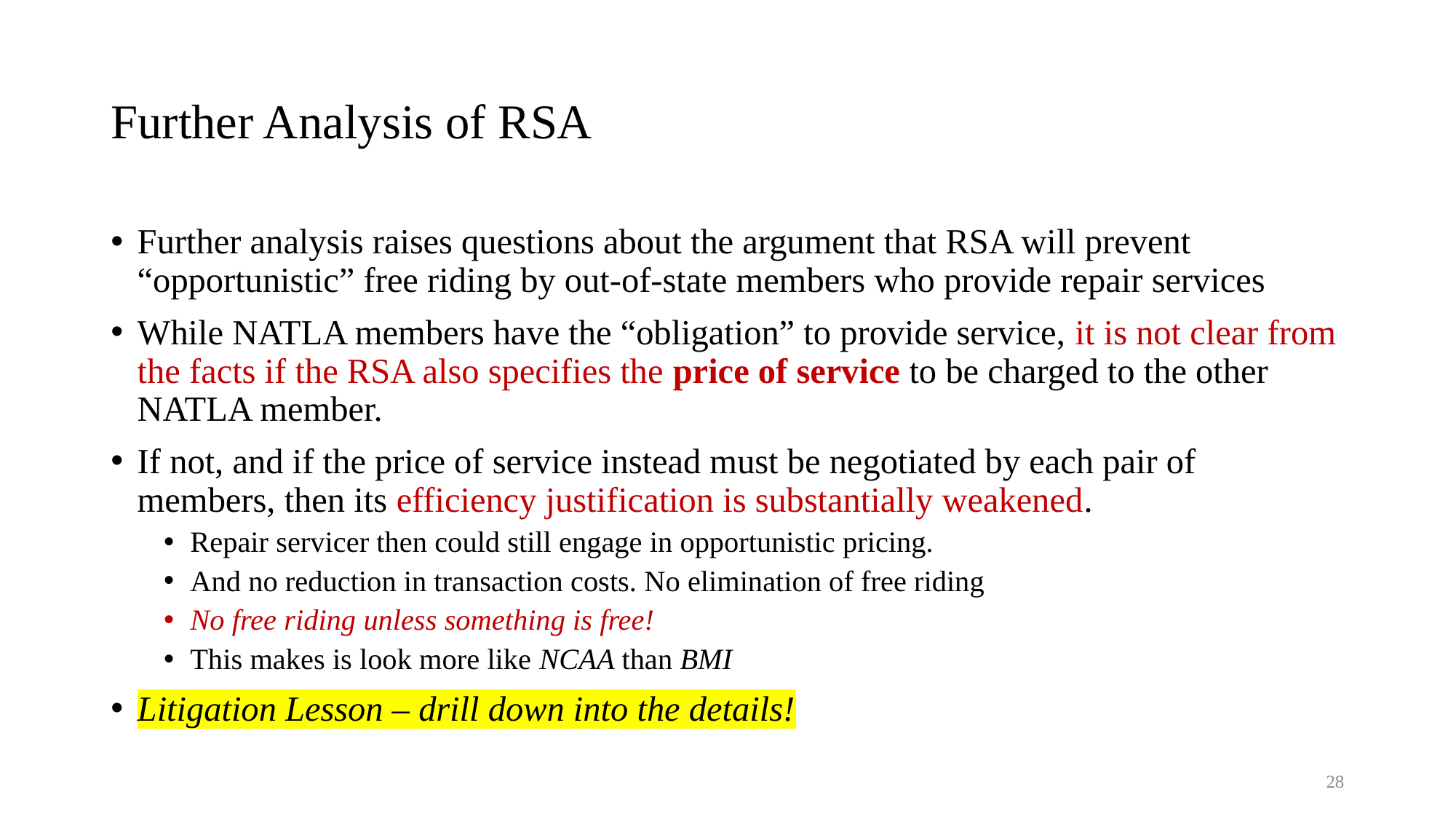

# Further Analysis of RSA
Further analysis raises questions about the argument that RSA will prevent “opportunistic” free riding by out-of-state members who provide repair services
While NATLA members have the “obligation” to provide service, it is not clear from the facts if the RSA also specifies the price of service to be charged to the other NATLA member.
If not, and if the price of service instead must be negotiated by each pair of members, then its efficiency justification is substantially weakened.
Repair servicer then could still engage in opportunistic pricing.
And no reduction in transaction costs. No elimination of free riding
No free riding unless something is free!
This makes is look more like NCAA than BMI
Litigation Lesson – drill down into the details!
28